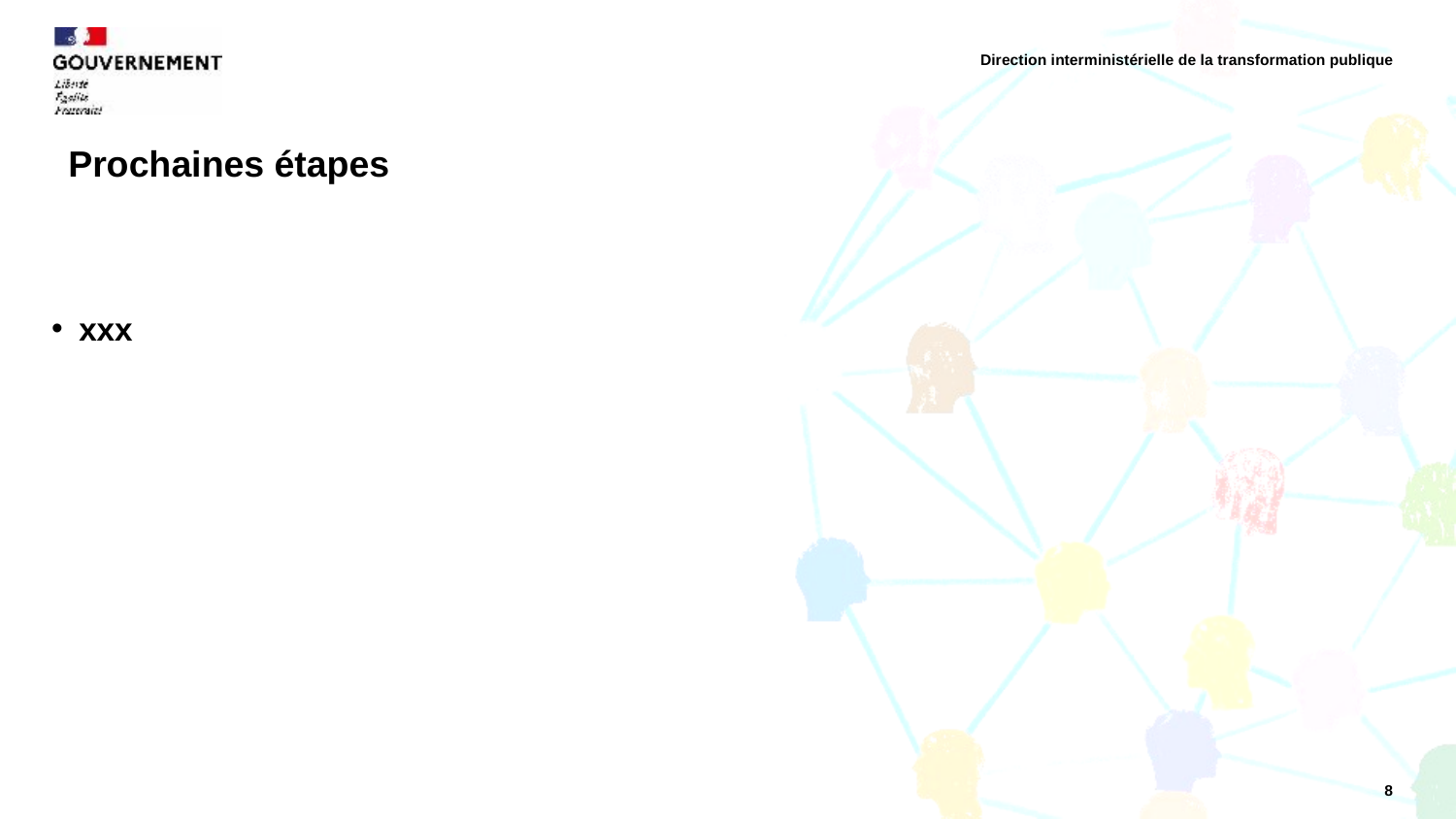

Direction interministérielle de la transformation publique
# Prochaines étapes
xxx
8